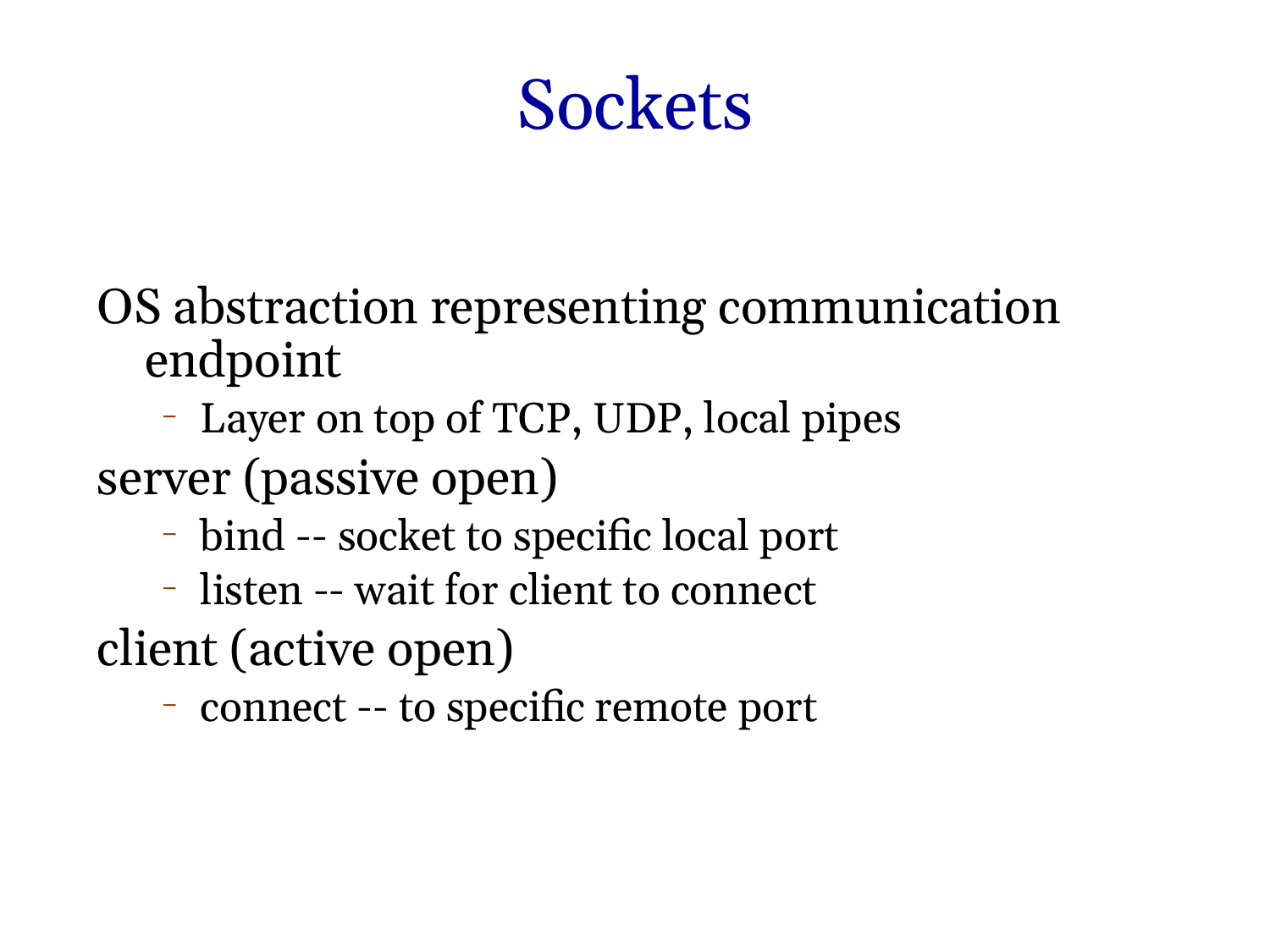

# Sockets
OS abstraction representing communication endpoint
Layer on top of TCP, UDP, local pipes
server (passive open)
bind -- socket to specific local port
listen -- wait for client to connect
client (active open)
connect -- to specific remote port